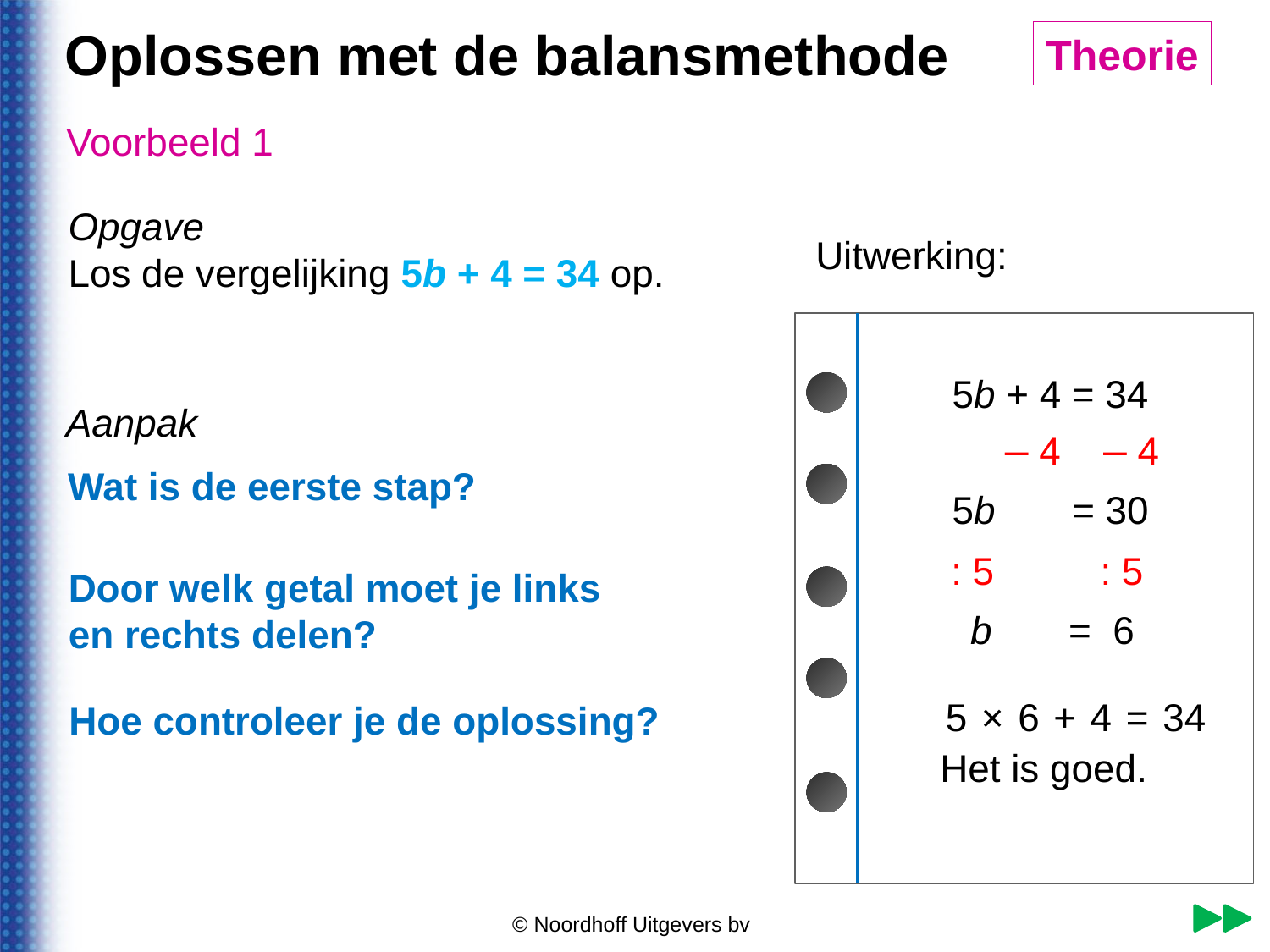

Oplossen met de balansmethode
Theorie
© Noordhoff Uitgevers bv

Voorbeeld 1
Opgave
Los de vergelijking 5b + 4 = 34 op.
Uitwerking:

5b + 4 = 34

Aanpak
– 4
– 4
Wat is de eerste stap?

5b + 4 = 30
: 5
: 5
Door welk getal moet je links
en rechts delen?

5b + 4 =  6

5
×
6
+
4
=
34

Hoe controleer je de oplossing?
Het is goed.

© Noordhoff Uitgevers bv